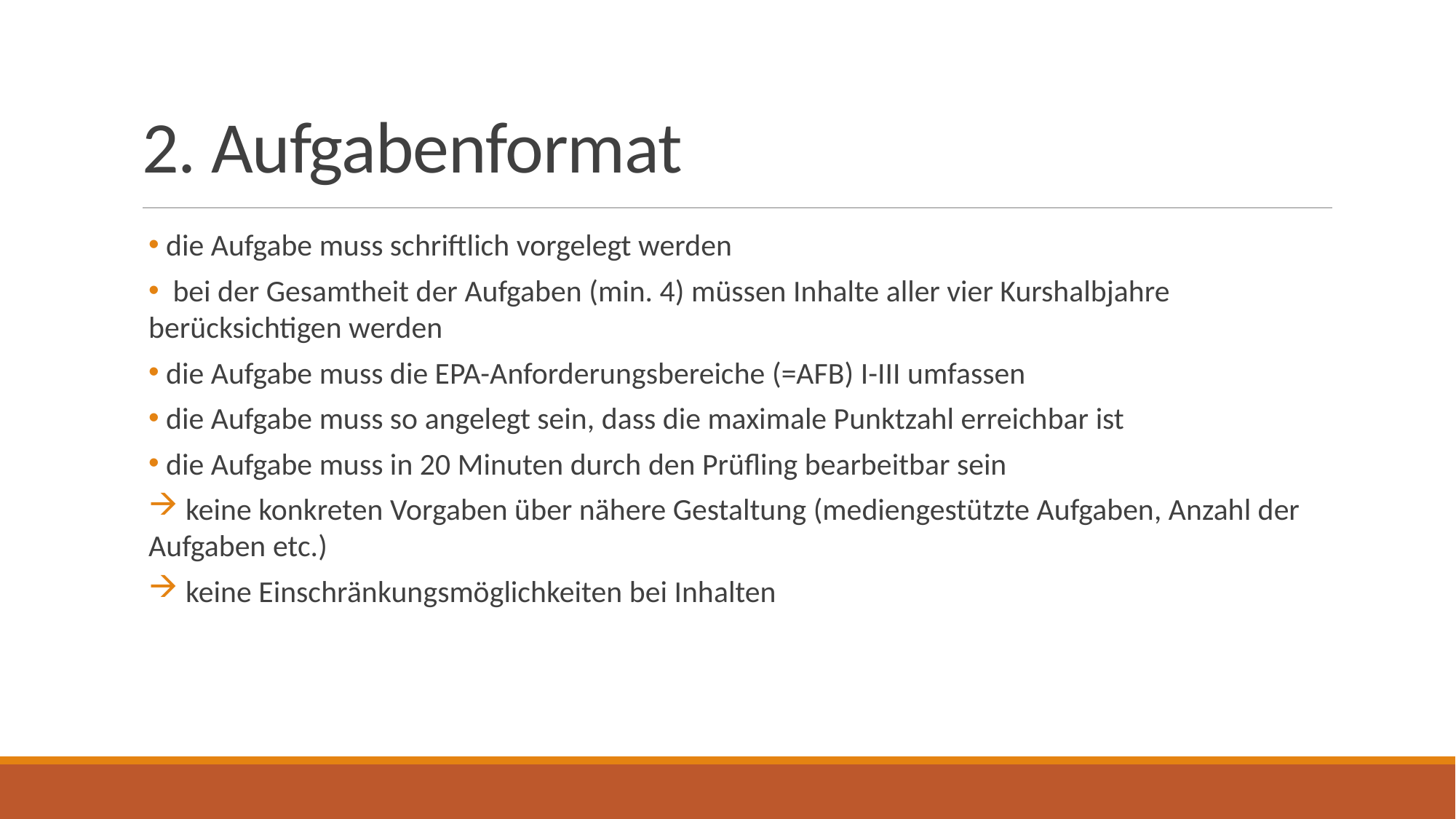

# 2. Aufgabenformat
 die Aufgabe muss schriftlich vorgelegt werden
  bei der Gesamtheit der Aufgaben (min. 4) müssen Inhalte aller vier Kurshalbjahre berücksichtigen werden
 die Aufgabe muss die EPA-Anforderungsbereiche (=AFB) I-III umfassen
 die Aufgabe muss so angelegt sein, dass die maximale Punktzahl erreichbar ist
 die Aufgabe muss in 20 Minuten durch den Prüfling bearbeitbar sein
 keine konkreten Vorgaben über nähere Gestaltung (mediengestützte Aufgaben, Anzahl der Aufgaben etc.)
 keine Einschränkungsmöglichkeiten bei Inhalten